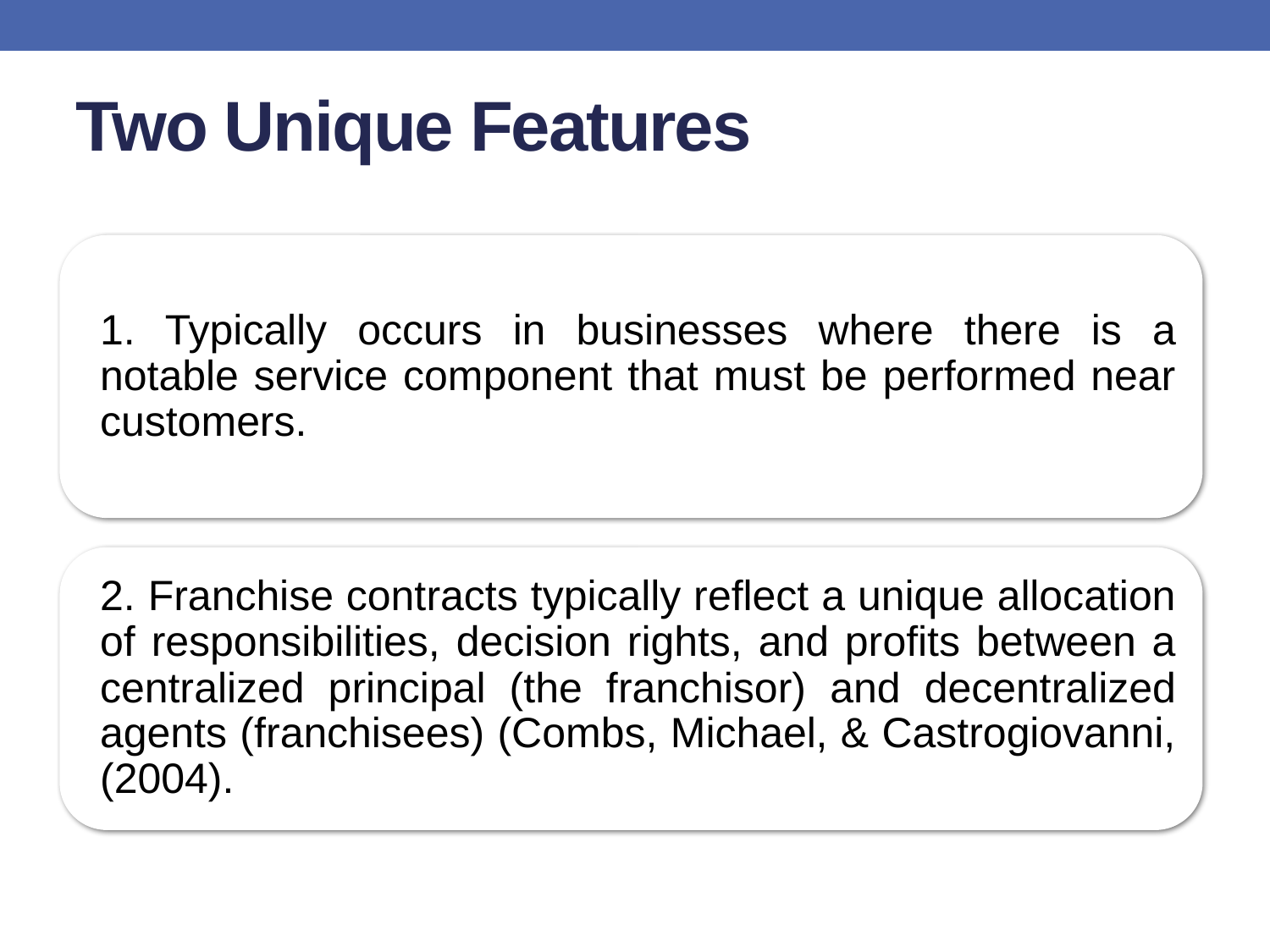

Two Unique Features
1. Typically occurs in businesses where there is a notable service component that must be performed near customers.
2. Franchise contracts typically reflect a unique allocation of responsibilities, decision rights, and profits between a centralized principal (the franchisor) and decentralized agents (franchisees) (Combs, Michael, & Castrogiovanni, (2004).